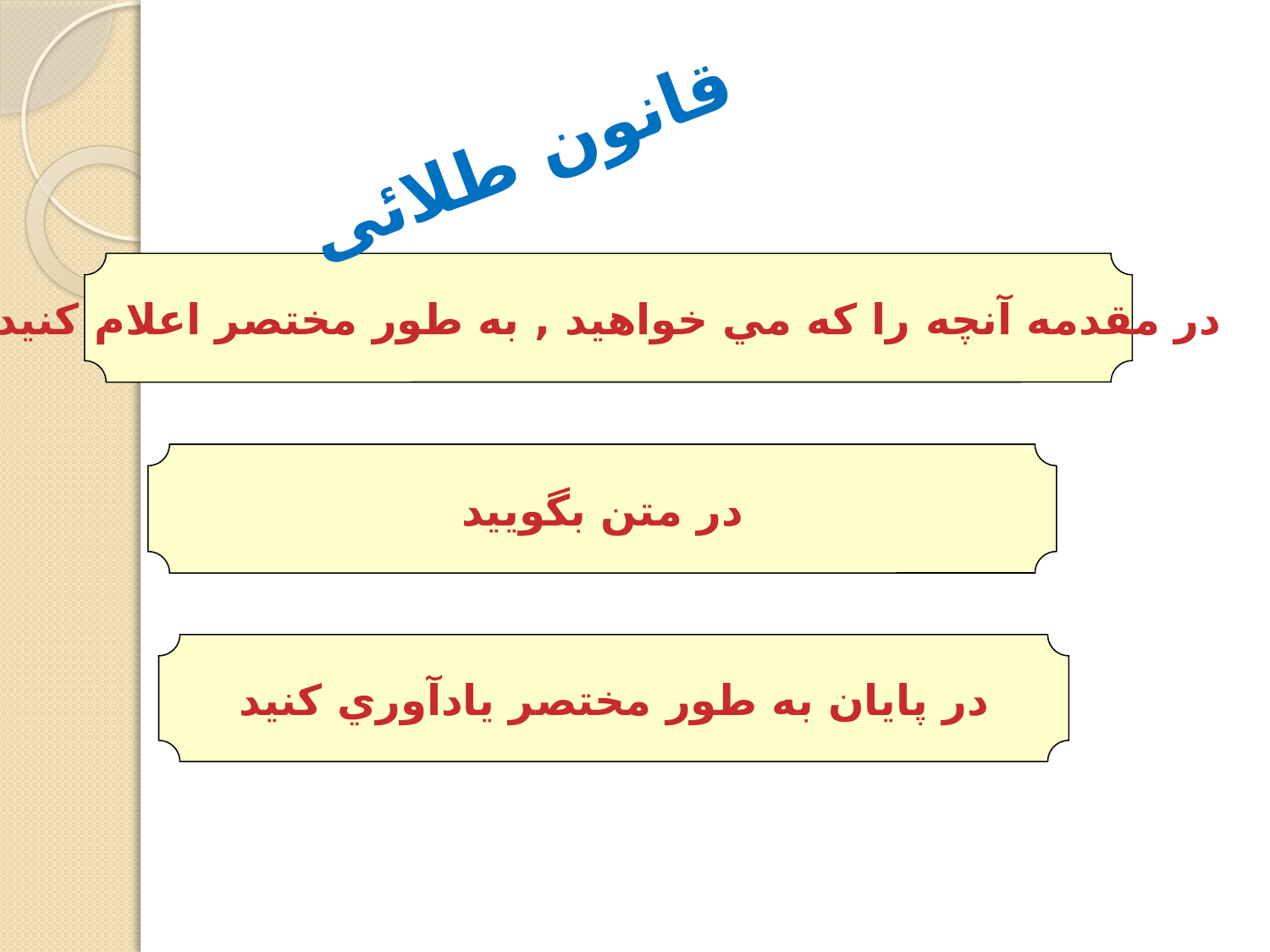

قانون طلائی
در مقدمه آنچه را كه مي خواهيد , به طور مختصر اعلام كنيد
در متن بگوييد
در پايان به طور مختصر يادآوري كنيد